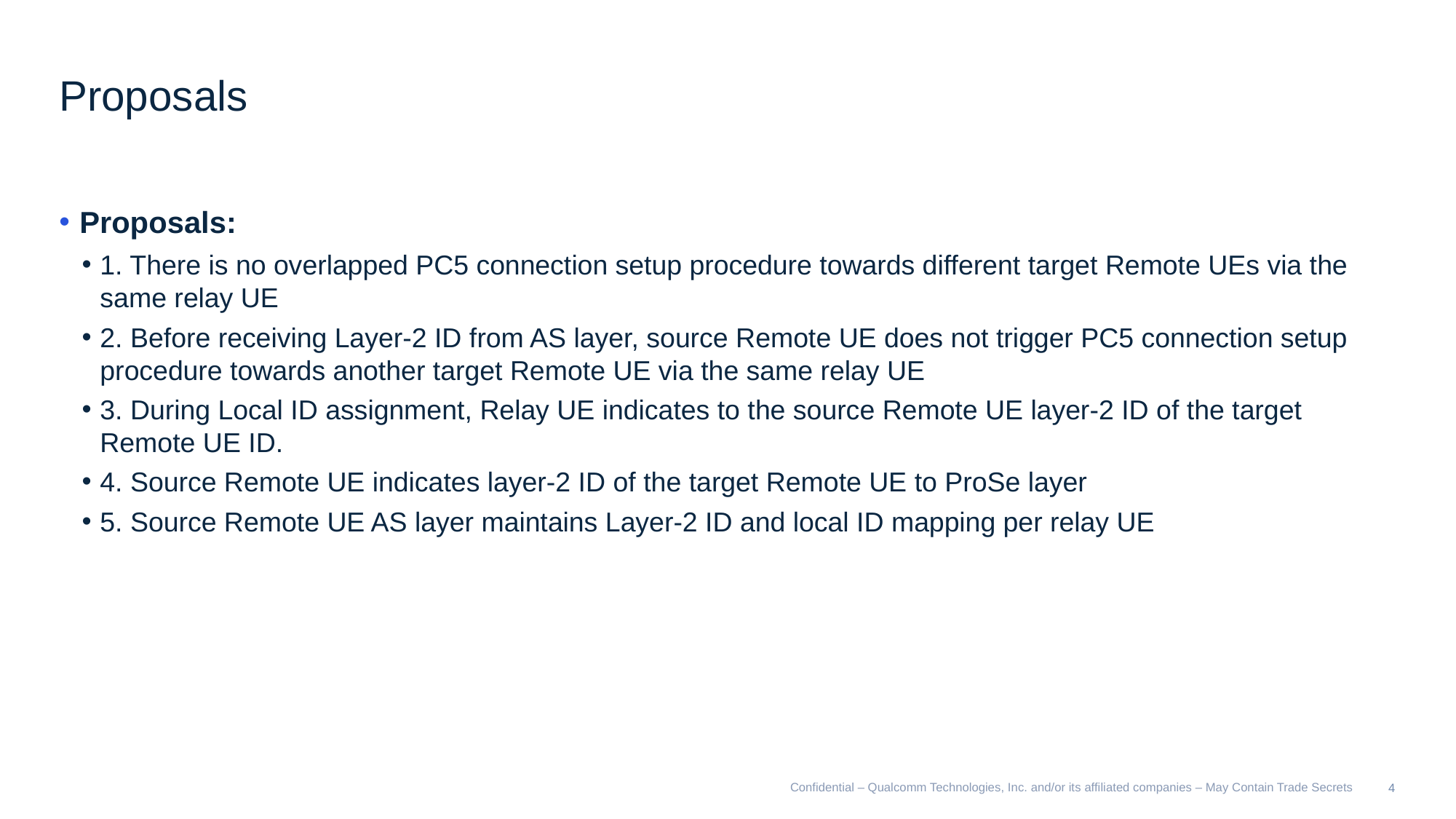

# Proposals

Proposals:
1. There is no overlapped PC5 connection setup procedure towards different target Remote UEs via the same relay UE
2. Before receiving Layer-2 ID from AS layer, source Remote UE does not trigger PC5 connection setup procedure towards another target Remote UE via the same relay UE
3. During Local ID assignment, Relay UE indicates to the source Remote UE layer-2 ID of the target Remote UE ID.
4. Source Remote UE indicates layer-2 ID of the target Remote UE to ProSe layer
5. Source Remote UE AS layer maintains Layer-2 ID and local ID mapping per relay UE